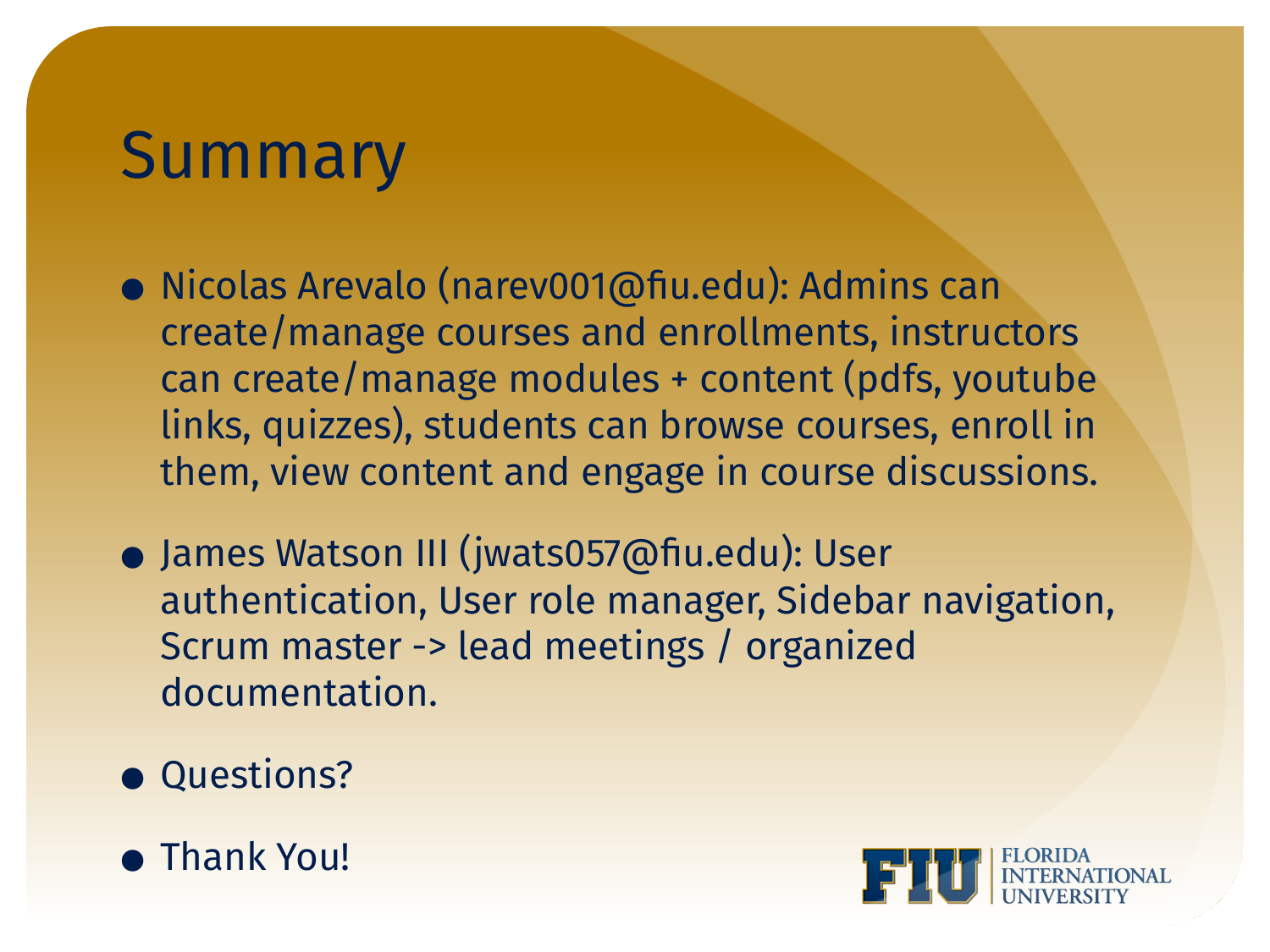

# Summary
Nicolas Arevalo (narev001@fiu.edu): Admins can create/manage courses and enrollments, instructors can create/manage modules + content (pdfs, youtube links, quizzes), students can browse courses, enroll in them, view content and engage in course discussions.
James Watson III (jwats057@fiu.edu): User authentication, User role manager, Sidebar navigation, Scrum master -> lead meetings / organized documentation.
Questions?
Thank You!